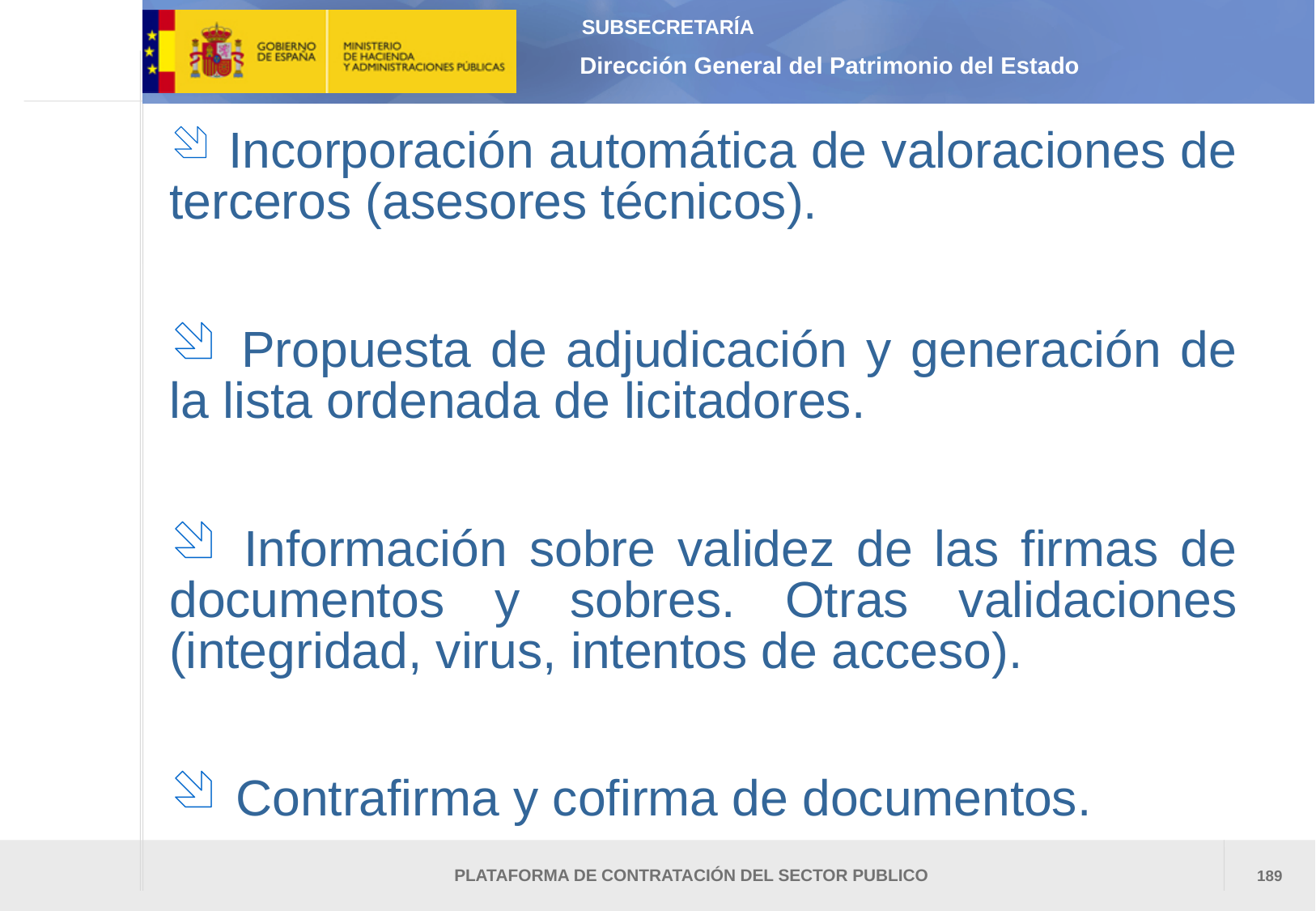

Incorporación automática de valoraciones de terceros (asesores técnicos).

 Propuesta de adjudicación y generación de la lista ordenada de licitadores.

 Información sobre validez de las firmas de documentos y sobres. Otras validaciones (integridad, virus, intentos de acceso).

 Contrafirma y cofirma de documentos.